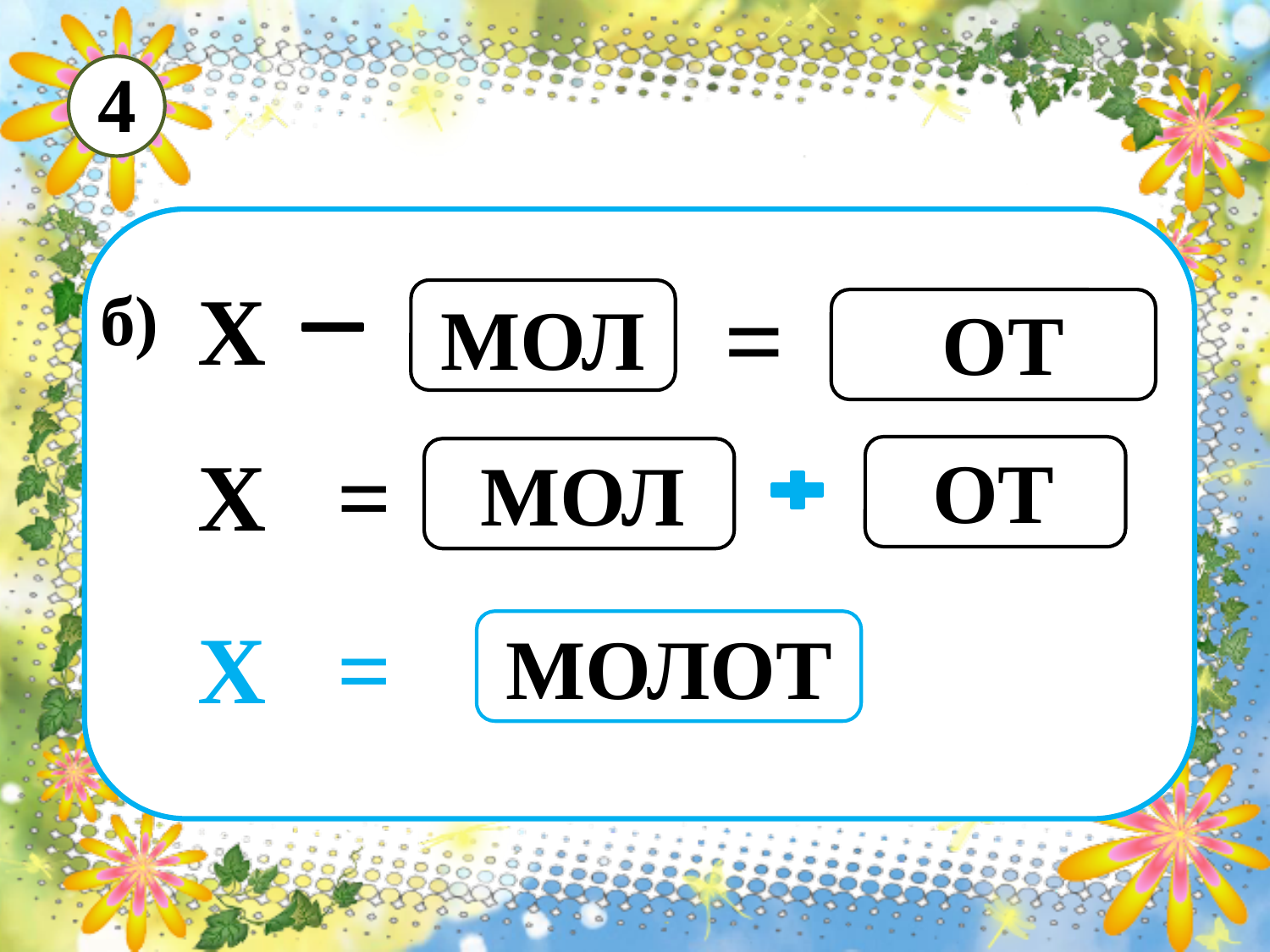

4

=
Х
б)
МОЛ

ОТ

Х   =
ОТ
МОЛ

Х   =
МОЛОТ